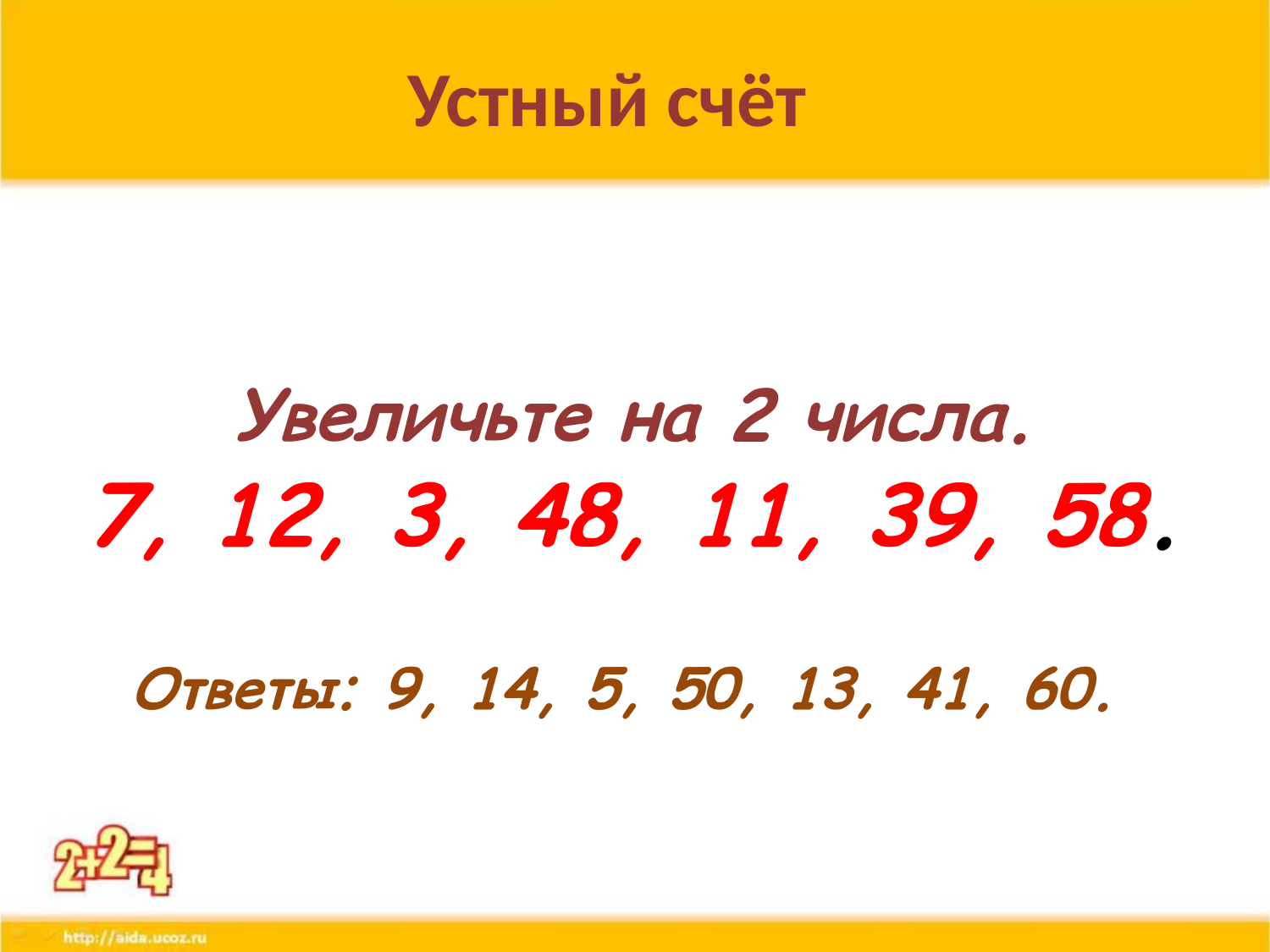

# Устный счёт

Увеличьте на 2 числа.
7, 12, 3, 48, 11, 39, 58.

Ответы: 9, 14, 5, 50, 13, 41, 60.